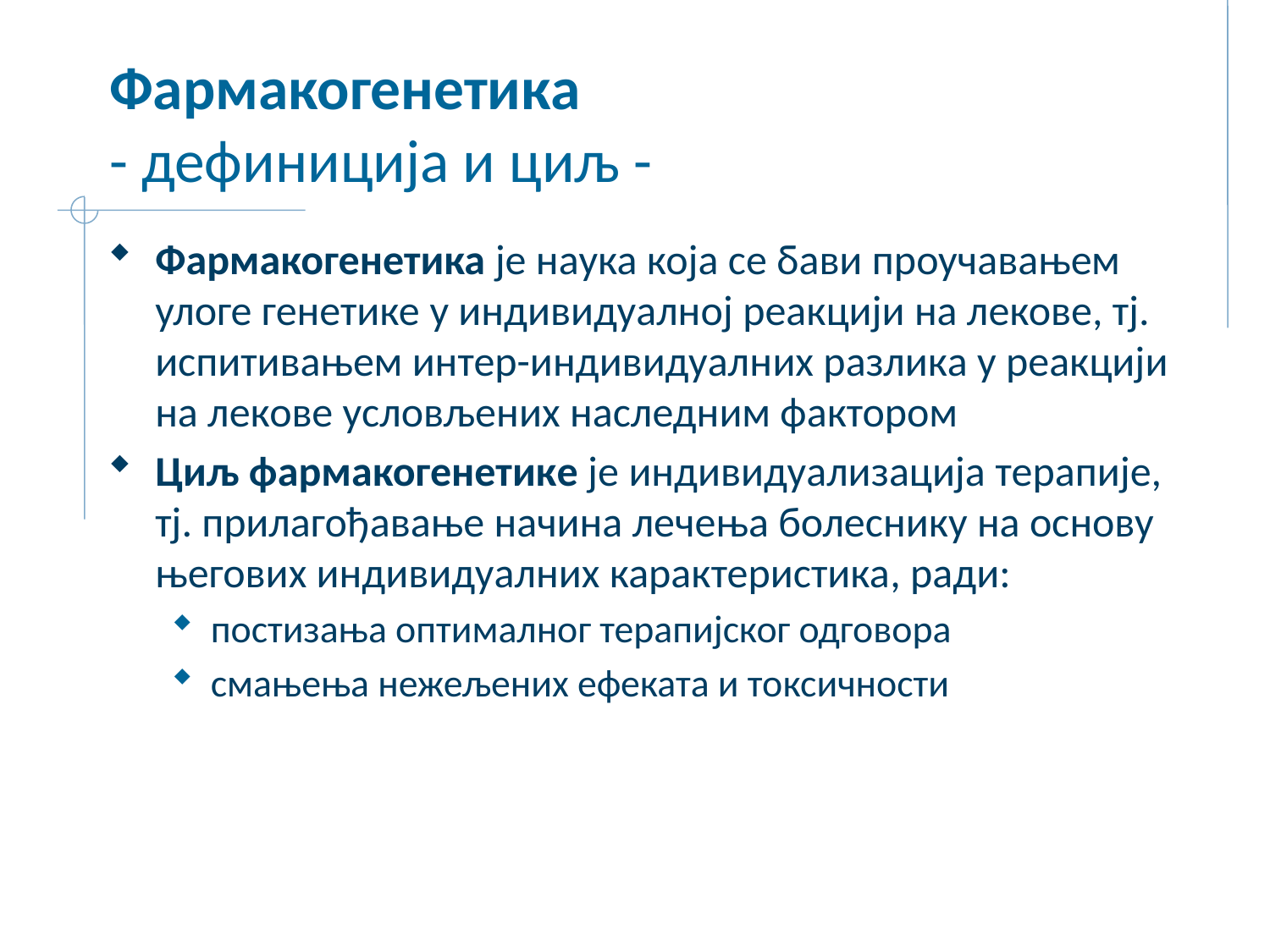

# Фармакогенетика - дефиниција и циљ -
Фармакогенетика је наука која се бави проучавањем улоге генетике у индивидуалној реакцији на лекове, тј. испитивањем интер-индивидуалних разлика у реакцији на лекове условљених наследним фактором
Циљ фармакогенетике је индивидуализација терапије, тј. прилагођавање начина лечења болеснику на основу његових индивидуалних карактеристика, ради:
постизања оптималног терапијског одговора
смањења нежељених ефеката и токсичности